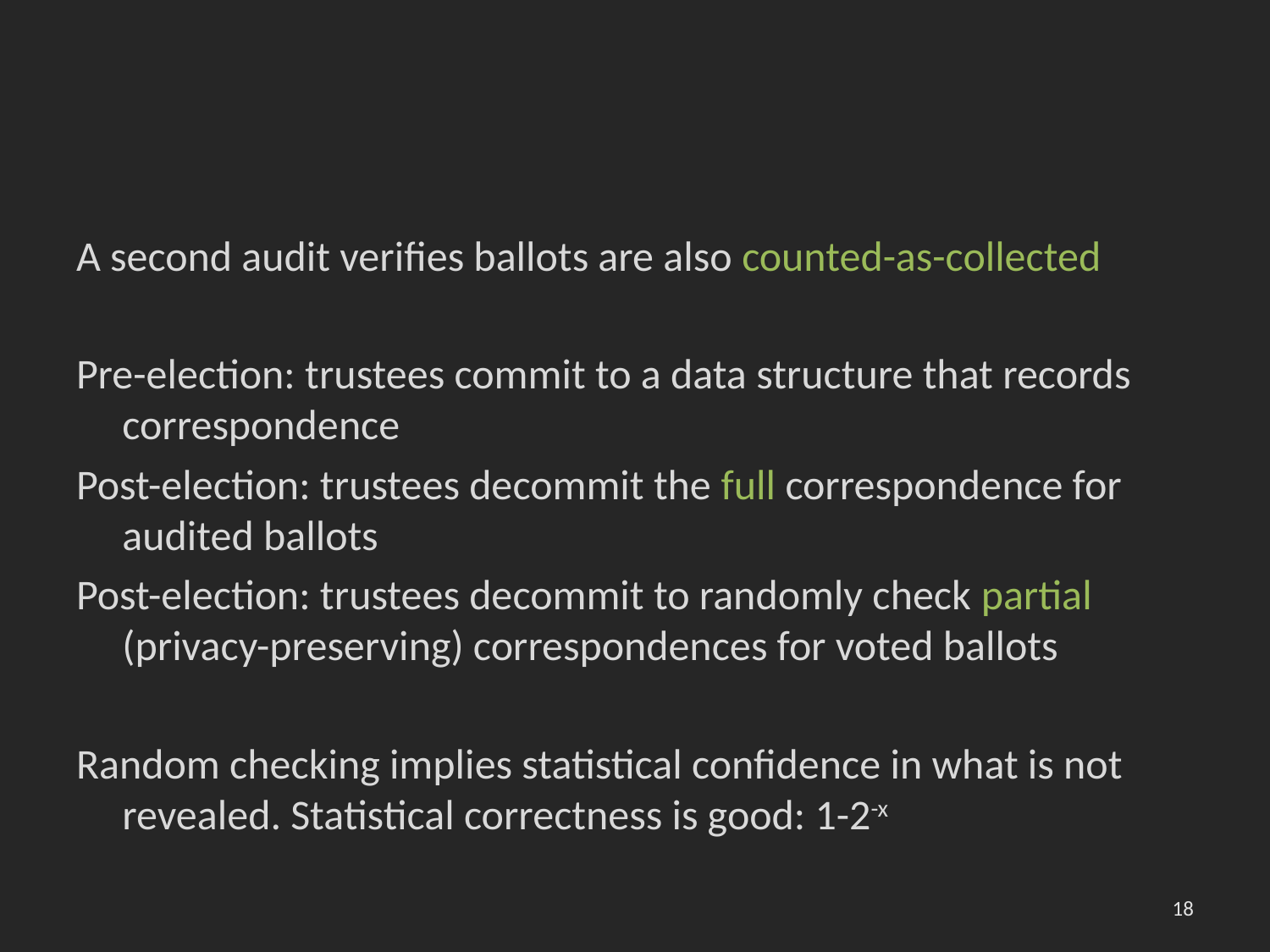

#
A second audit verifies ballots are also counted-as-collected

Pre-election: trustees commit to a data structure that records correspondence
Post-election: trustees decommit the full correspondence for audited ballots
Post-election: trustees decommit to randomly check partial (privacy-preserving) correspondences for voted ballots

Random checking implies statistical confidence in what is not revealed. Statistical correctness is good: 1-2-x
18